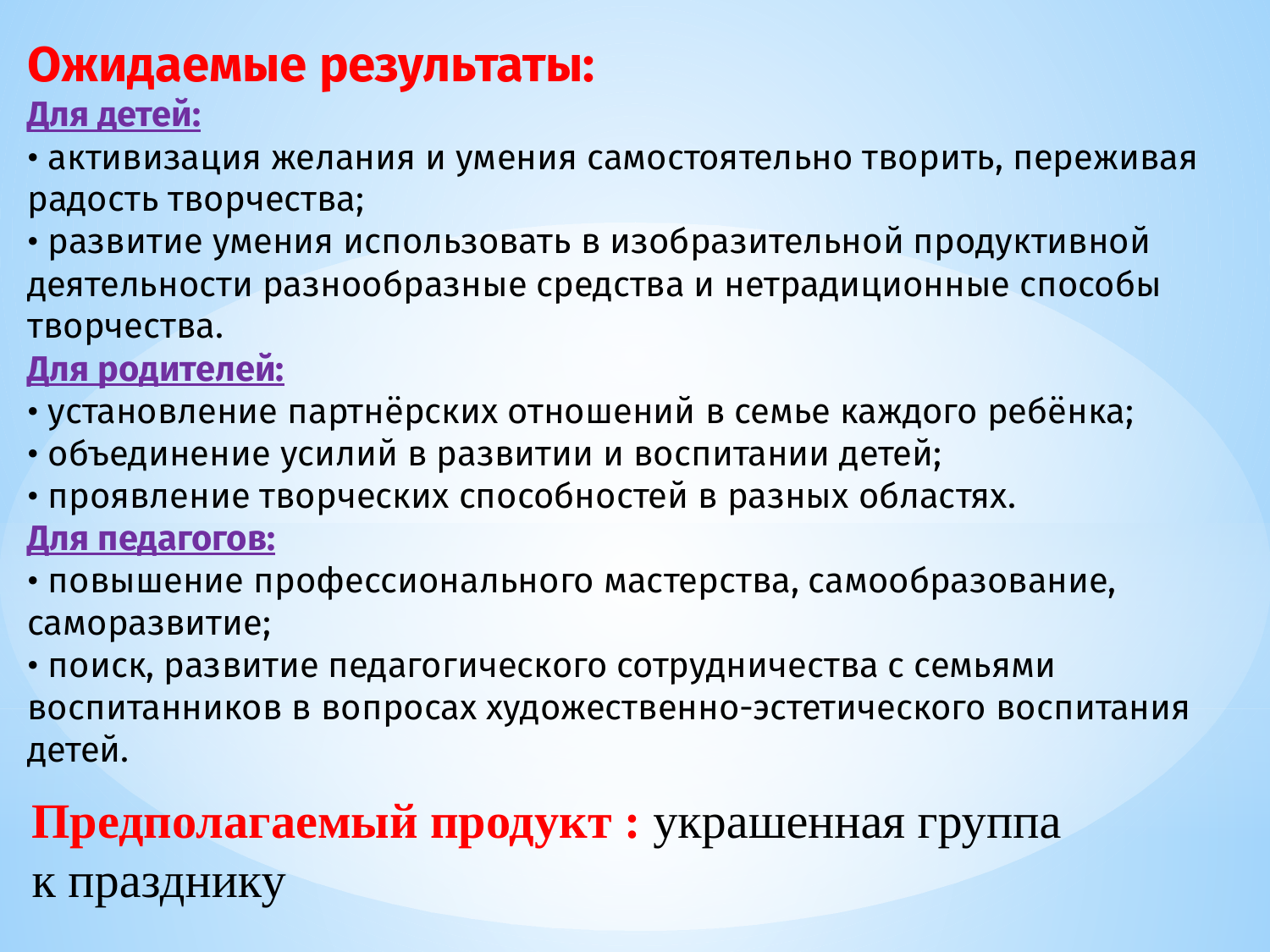

Ожидаемые результаты:
Для детей:
• активизация желания и умения самостоятельно творить, переживая радость творчества;
• развитие умения использовать в изобразительной продуктивной деятельности разнообразные средства и нетрадиционные способы творчества.
Для родителей:
• установление партнёрских отношений в семье каждого ребёнка;
• объединение усилий в развитии и воспитании детей;
• проявление творческих способностей в разных областях.
Для педагогов:
• повышение профессионального мастерства, самообразование, саморазвитие;
• поиск, развитие педагогического сотрудничества с семьями воспитанников в вопросах художественно-эстетического воспитания детей.
Предполагаемый продукт : украшенная группа к празднику